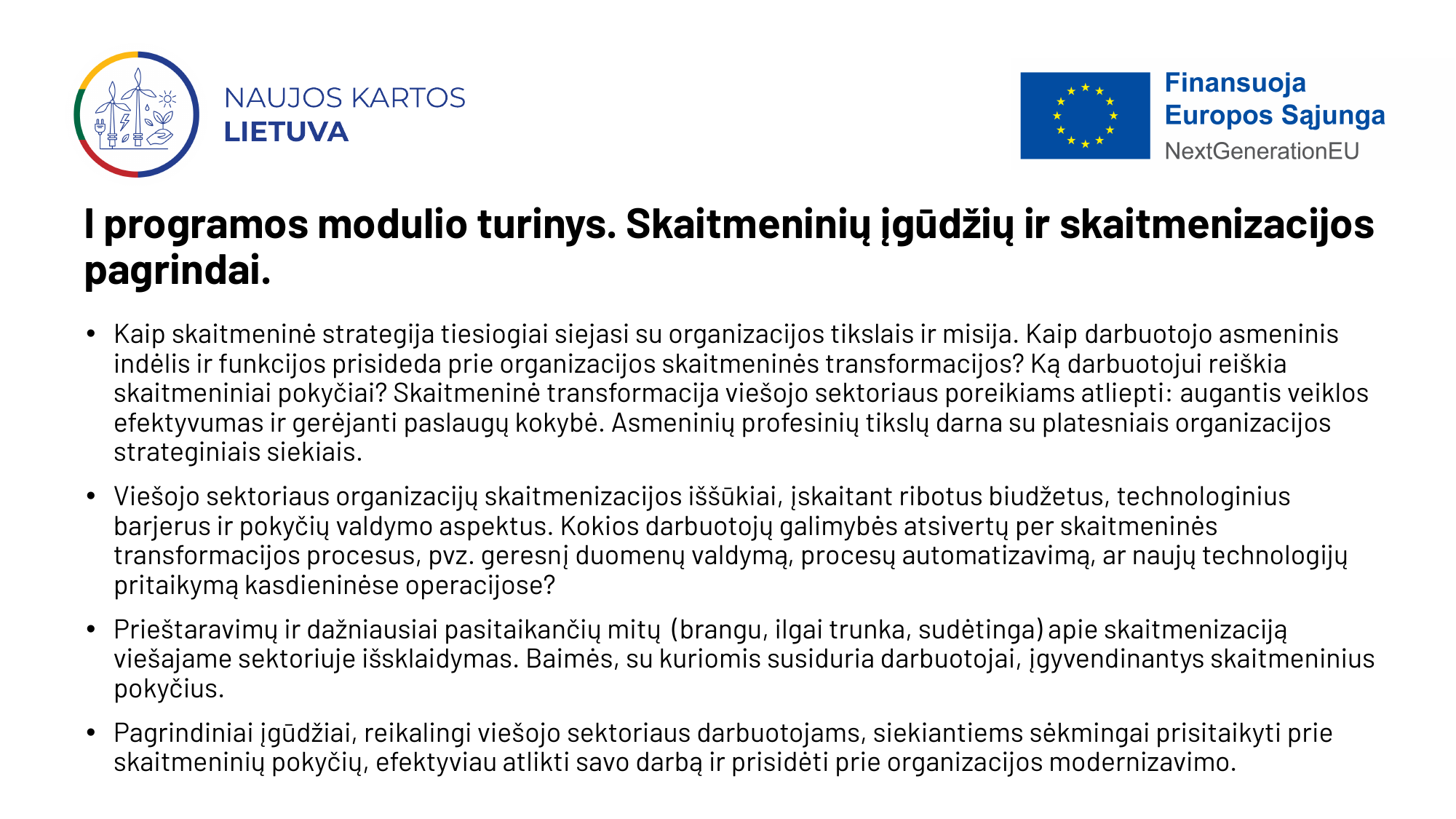

# I programos modulio turinys. Skaitmeninių įgūdžių ir skaitmenizacijos pagrindai.
Kaip skaitmeninė strategija tiesiogiai siejasi su organizacijos tikslais ir misija. Kaip darbuotojo asmeninis indėlis ir funkcijos prisideda prie organizacijos skaitmeninės transformacijos? Ką darbuotojui reiškia skaitmeniniai pokyčiai? Skaitmeninė transformacija viešojo sektoriaus poreikiams atliepti: augantis veiklos efektyvumas ir gerėjanti paslaugų kokybė. Asmeninių profesinių tikslų darna su platesniais organizacijos strateginiais siekiais.
Viešojo sektoriaus organizacijų skaitmenizacijos iššūkiai, įskaitant ribotus biudžetus, technologinius barjerus ir pokyčių valdymo aspektus. Kokios darbuotojų galimybės atsivertų per skaitmeninės transformacijos procesus, pvz. geresnį duomenų valdymą, procesų automatizavimą, ar naujų technologijų pritaikymą kasdieninėse operacijose?
Prieštaravimų ir dažniausiai pasitaikančių mitų  (brangu, ilgai trunka, sudėtinga) apie skaitmenizaciją viešajame sektoriuje išsklaidymas. Baimės, su kuriomis susiduria darbuotojai, įgyvendinantys skaitmeninius pokyčius.
Pagrindiniai įgūdžiai, reikalingi viešojo sektoriaus darbuotojams, siekiantiems sėkmingai prisitaikyti prie skaitmeninių pokyčių, efektyviau atlikti savo darbą ir prisidėti prie organizacijos modernizavimo.